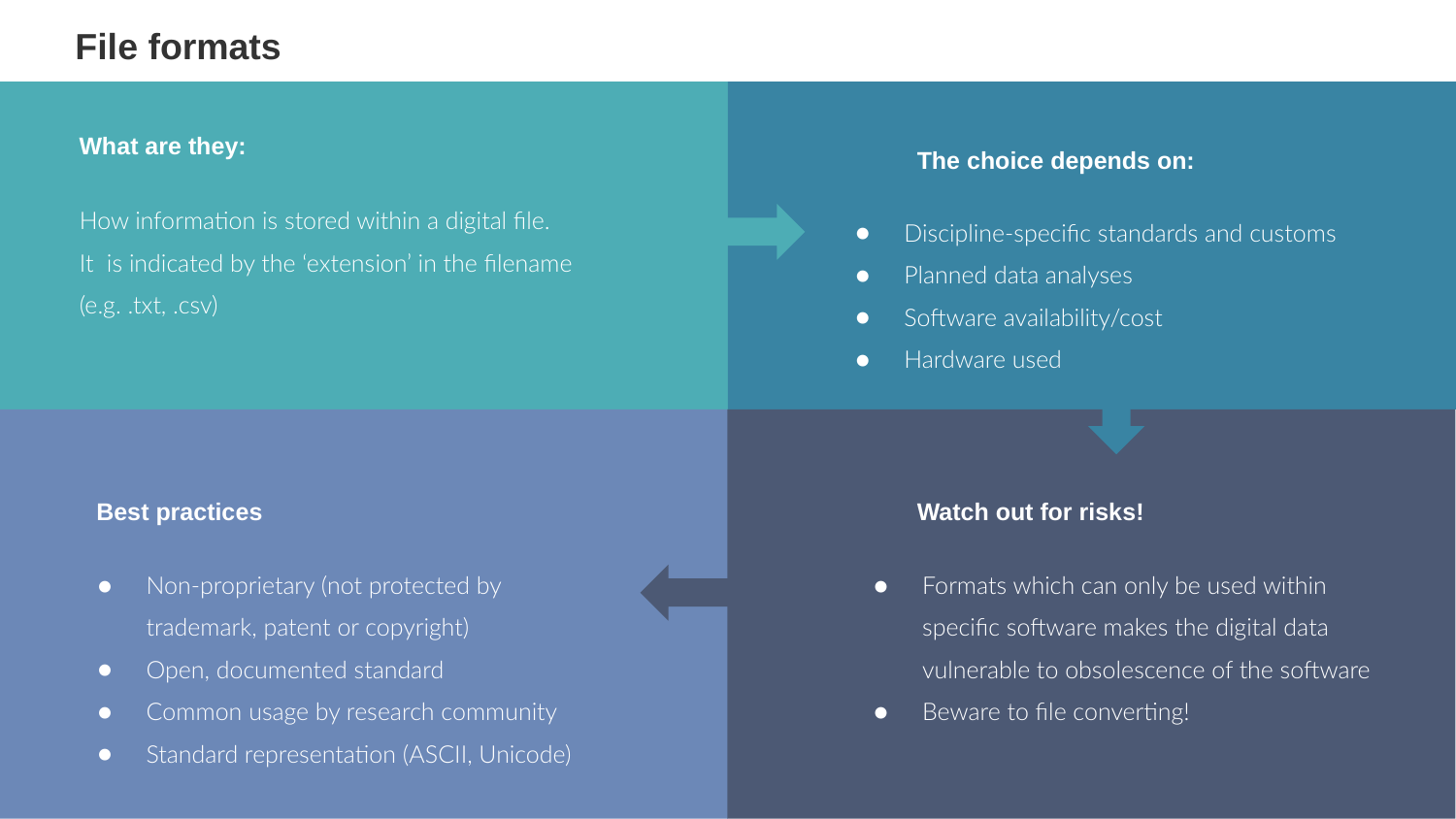

File formats

What are they:
The choice depends on:
How information is stored within a digital file.
It  is indicated by the ‘extension’ in the filename (e.g. .txt, .csv)

Discipline-specific standards and customs
Planned data analyses
Software availability/cost
Hardware used

Best practices
Watch out for risks!

Non-proprietary (not protected by trademark, patent or copyright)
Open, documented standard
Common usage by research community
Standard representation (ASCII, Unicode)

Formats which can only be used within specific software makes the digital data vulnerable to obsolescence of the software
Beware to file converting!